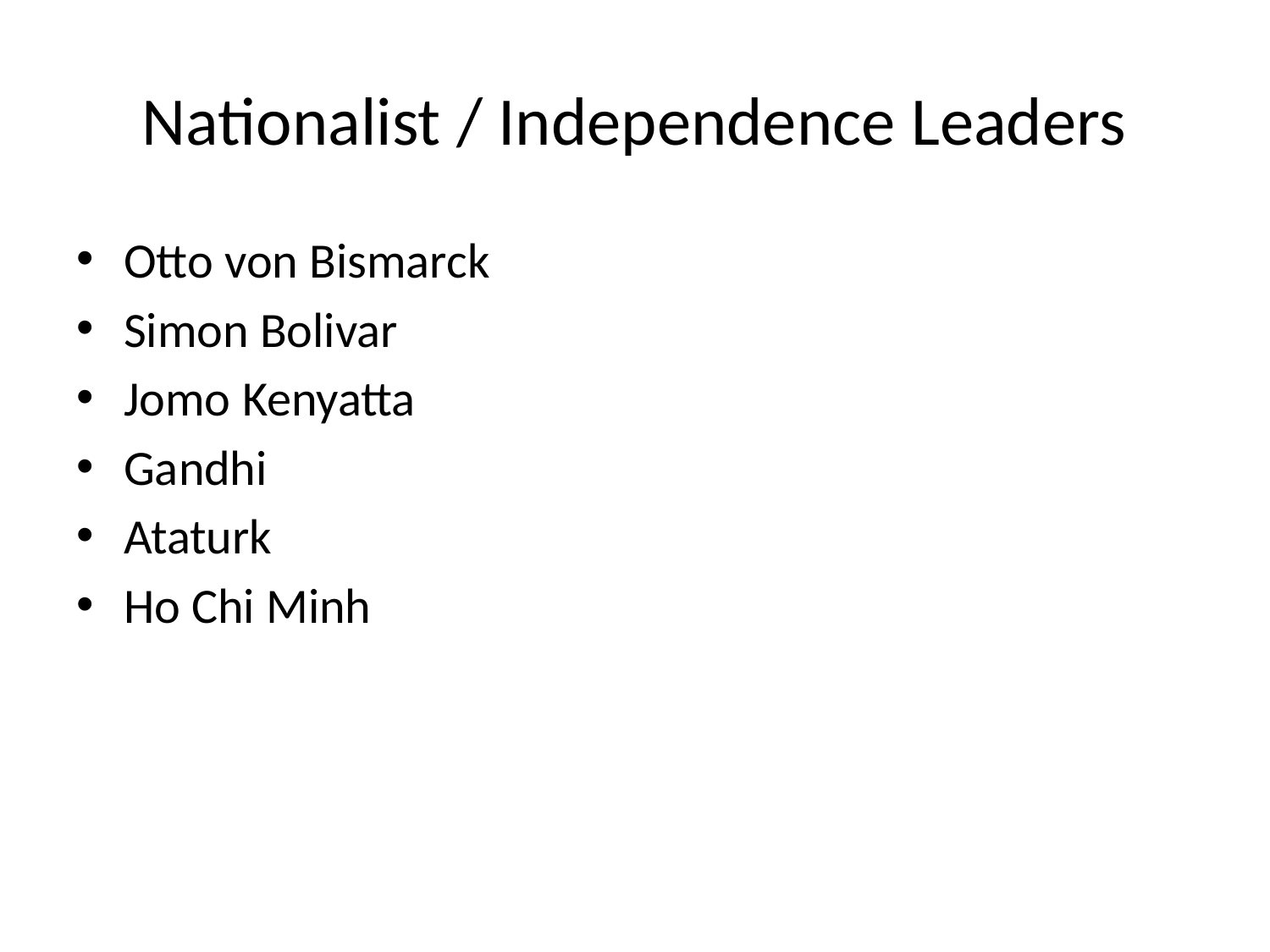

# Nationalist / Independence Leaders
Otto von Bismarck
Simon Bolivar
Jomo Kenyatta
Gandhi
Ataturk
Ho Chi Minh